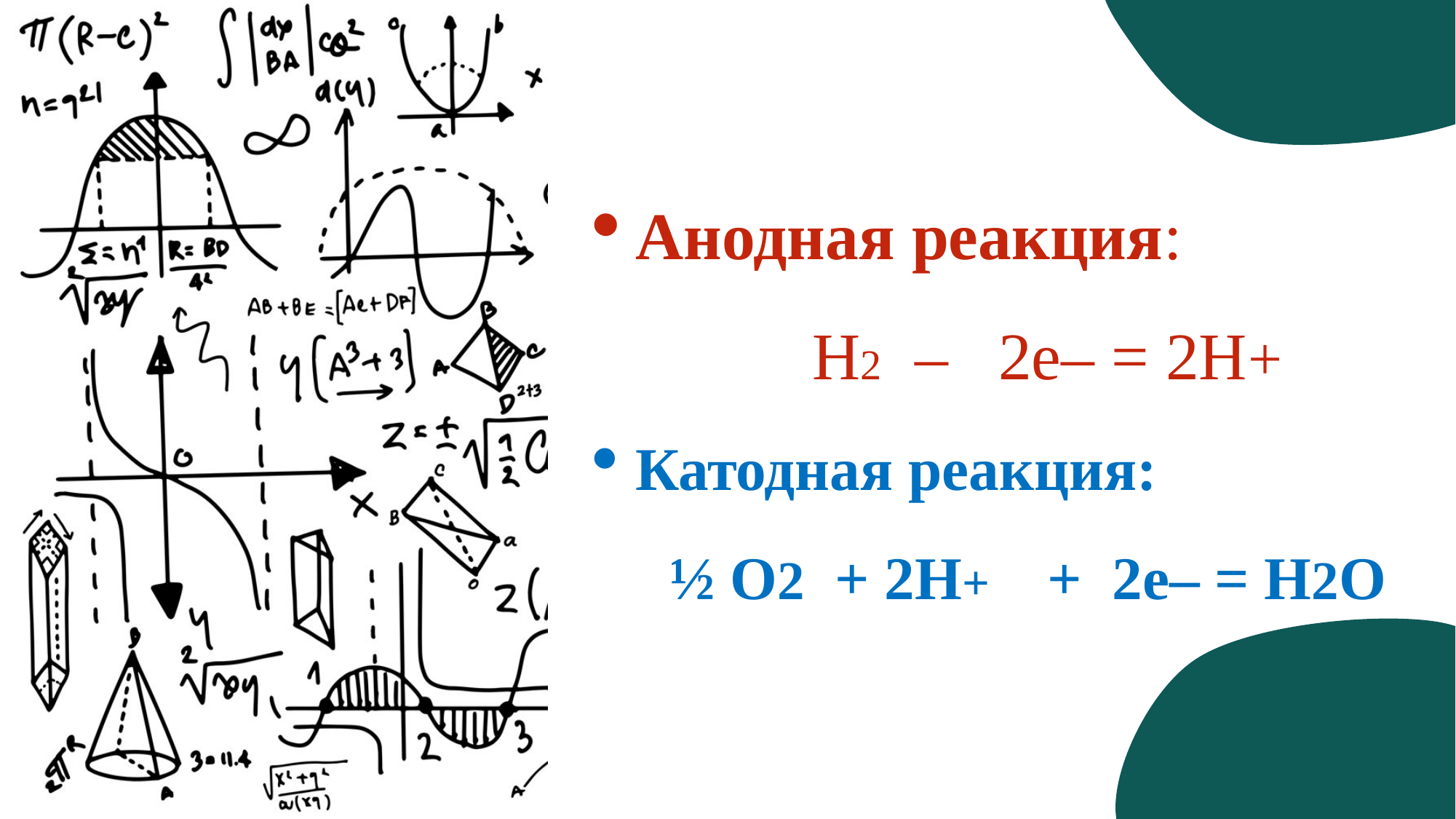

Анодная реакция:
             H2  –   2е– = 2H+
Катодная реакция:
     ½ O2  + 2H+    +  2е– = Н2О